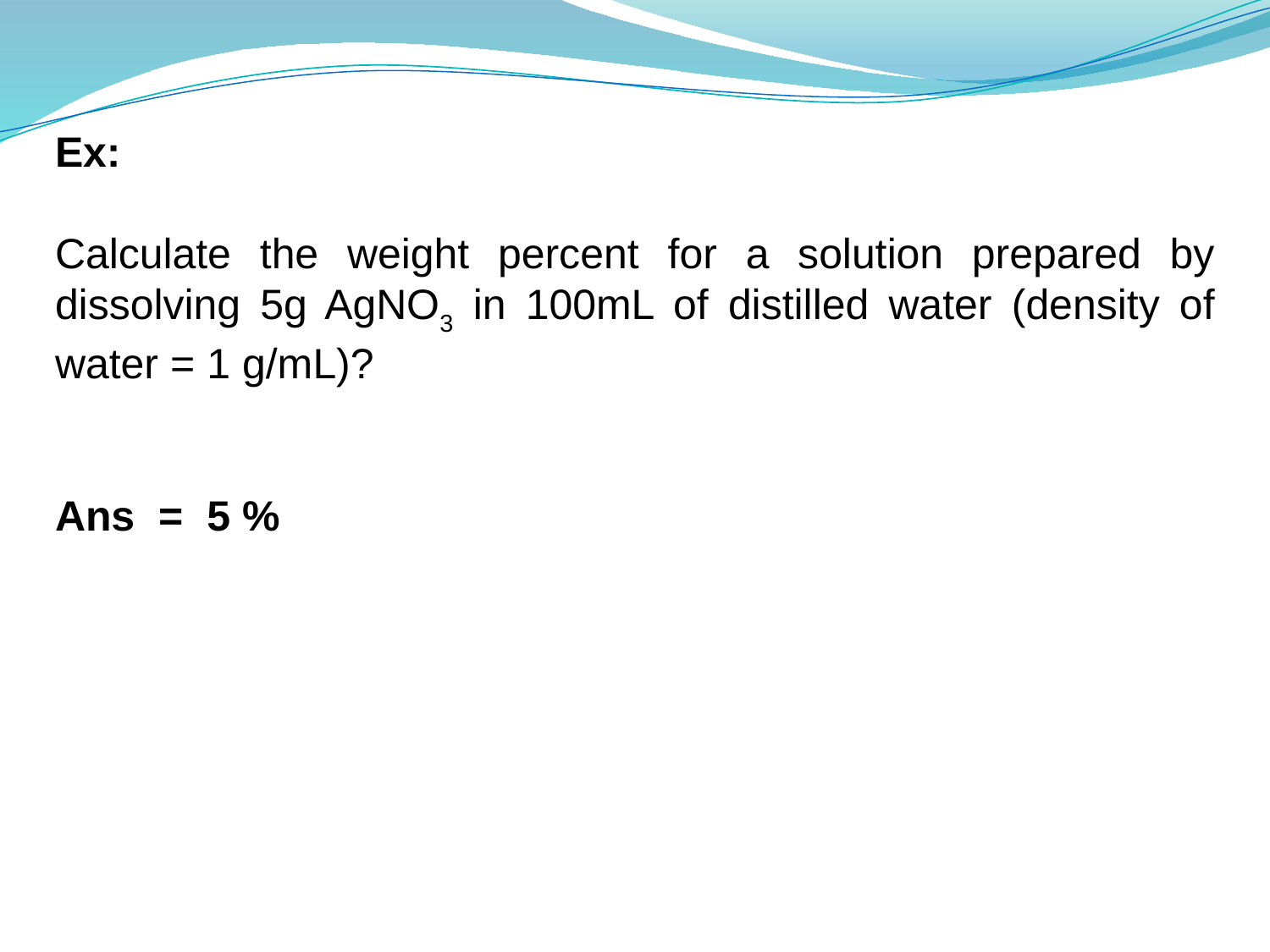

Ex:

Calculate the weight percent for a solution prepared by dissolving 5g AgNO3 in 100mL of distilled water (density of water = 1 g/mL)?

Ans  =  5 %